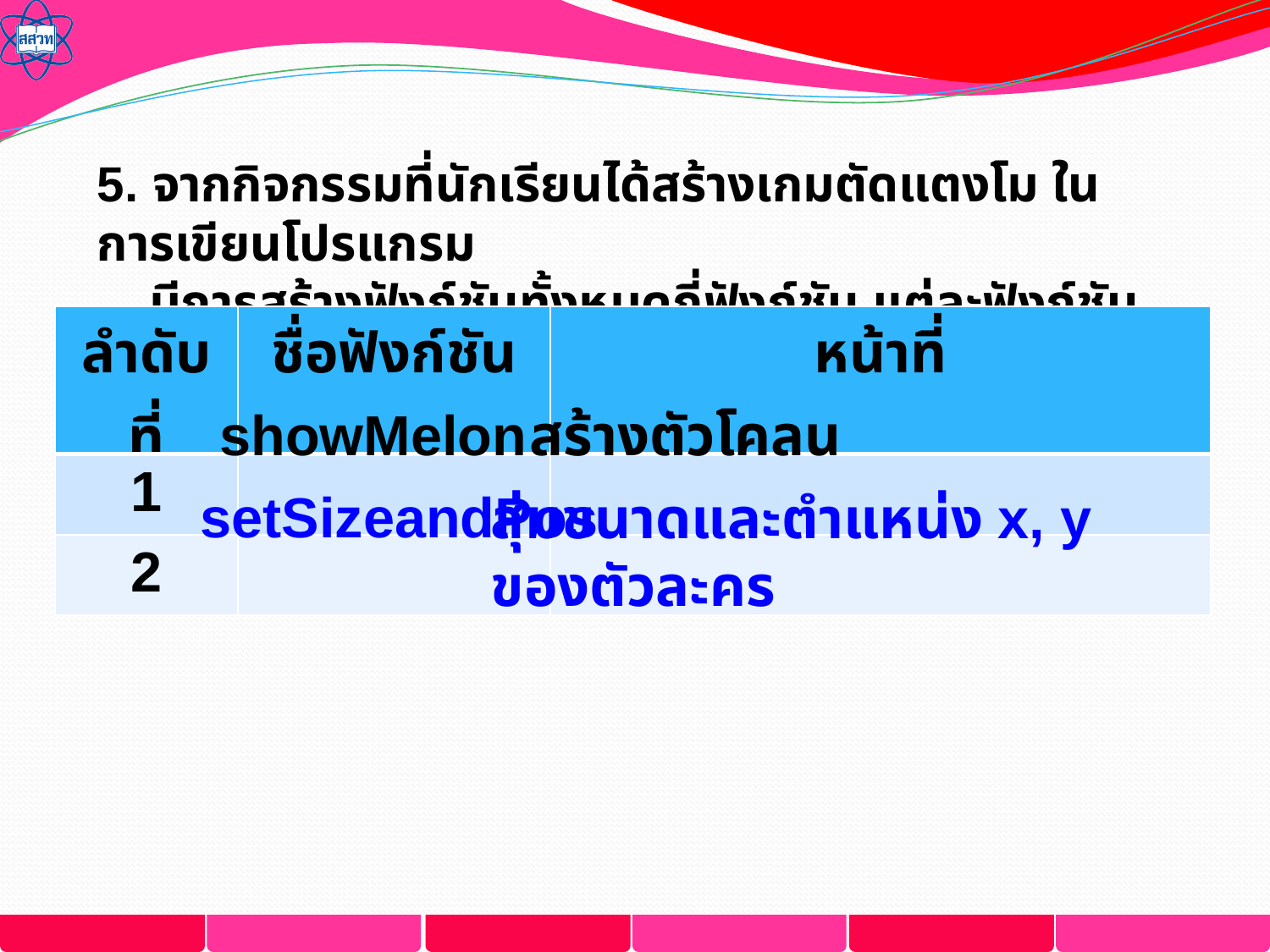

5. จากกิจกรรมที่นักเรียนได้สร้างเกมตัดแตงโม ในการเขียนโปรแกรม
    มีการสร้างฟังก์ชันทั้งหมดกี่ฟังก์ชัน แต่ละฟังก์ชันทำหน้าที่ใด
| ลำดับที่ | ชื่อฟังก์ชัน | หน้าที่ |
| --- | --- | --- |
| 1 |  |  |
| 2 |  |  |
showMelon
สร้างตัวโคลน
setSizeandPos
สุ่มขนาดและตำแหน่ง x, y
ของตัวละคร